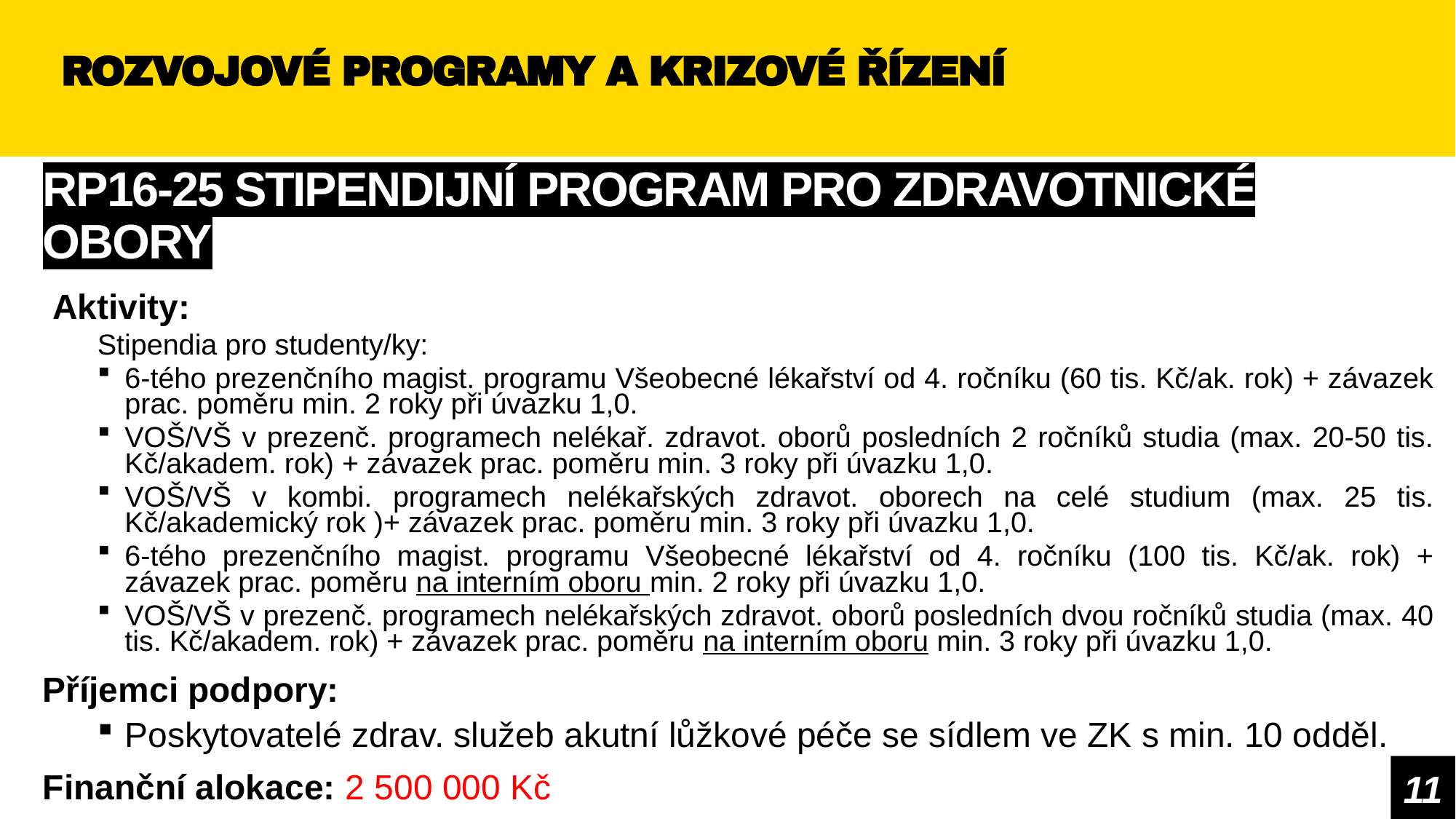

# ROZVOJOVÉ PROGRAMY A KRIZOVÉ ŘÍZENÍ
RP16-25 STIPENDIJNÍ PROGRAM PRO ZDRAVOTNICKÉ OBORY
 Aktivity:
Stipendia pro studenty/ky:
6-tého prezenčního magist. programu Všeobecné lékařství od 4. ročníku (60 tis. Kč/ak. rok) + závazek prac. poměru min. 2 roky při úvazku 1,0.
VOŠ/VŠ v prezenč. programech nelékař. zdravot. oborů posledních 2 ročníků studia (max. 20-50 tis. Kč/akadem. rok) + závazek prac. poměru min. 3 roky při úvazku 1,0.
VOŠ/VŠ v kombi. programech nelékařských zdravot. oborech na celé studium (max. 25 tis. Kč/akademický rok )+ závazek prac. poměru min. 3 roky při úvazku 1,0.
6-tého prezenčního magist. programu Všeobecné lékařství od 4. ročníku (100 tis. Kč/ak. rok) + závazek prac. poměru na interním oboru min. 2 roky při úvazku 1,0.
VOŠ/VŠ v prezenč. programech nelékařských zdravot. oborů posledních dvou ročníků studia (max. 40 tis. Kč/akadem. rok) + závazek prac. poměru na interním oboru min. 3 roky při úvazku 1,0.
Příjemci podpory:
Poskytovatelé zdrav. služeb akutní lůžkové péče se sídlem ve ZK s min. 10 odděl.
Finanční alokace: 2 500 000 Kč
Příjem žádostí: červenec - říjen

11